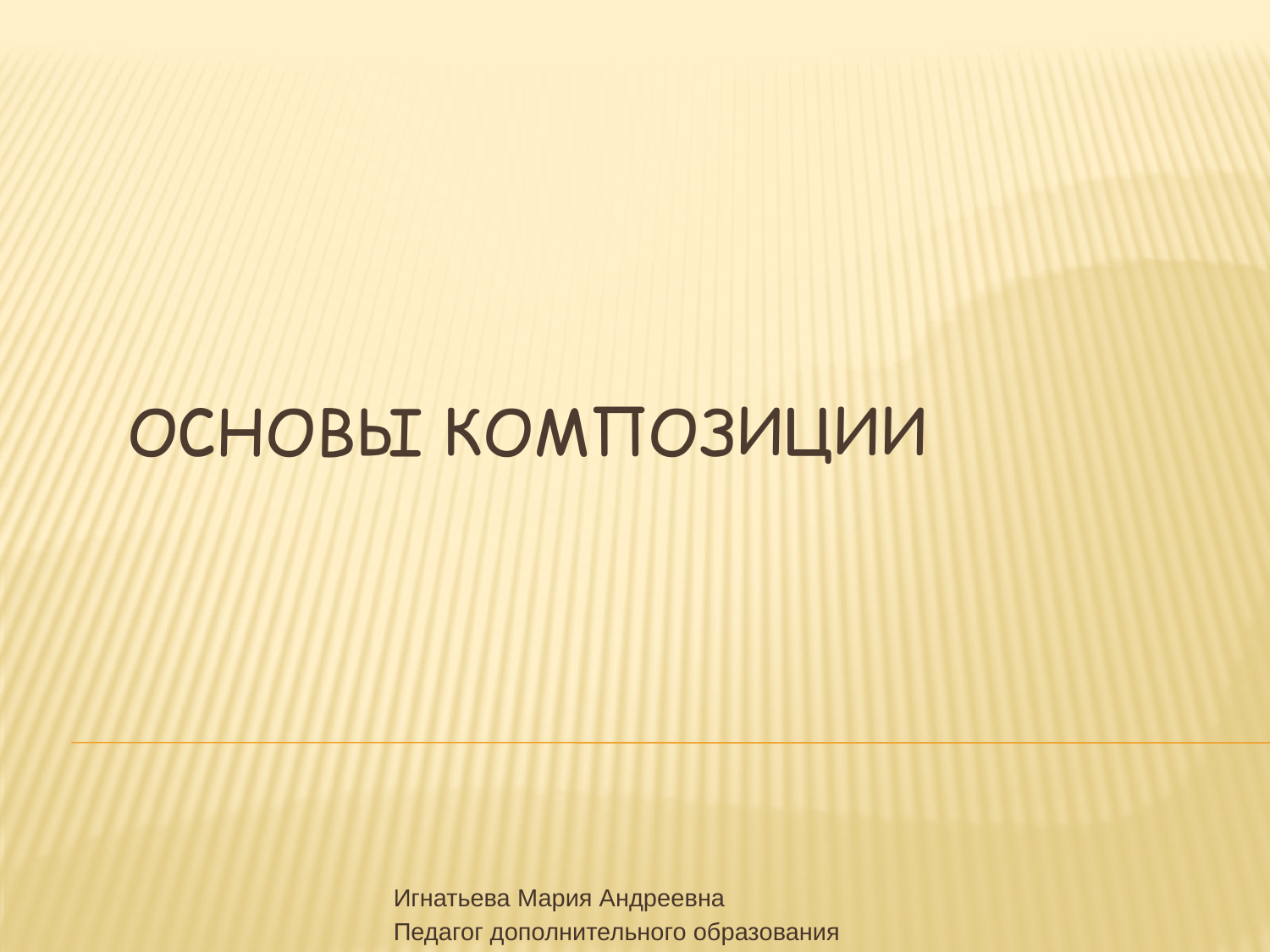

# Основы композиции
Игнатьева Мария Андреевна
Педагог дополнительного образования